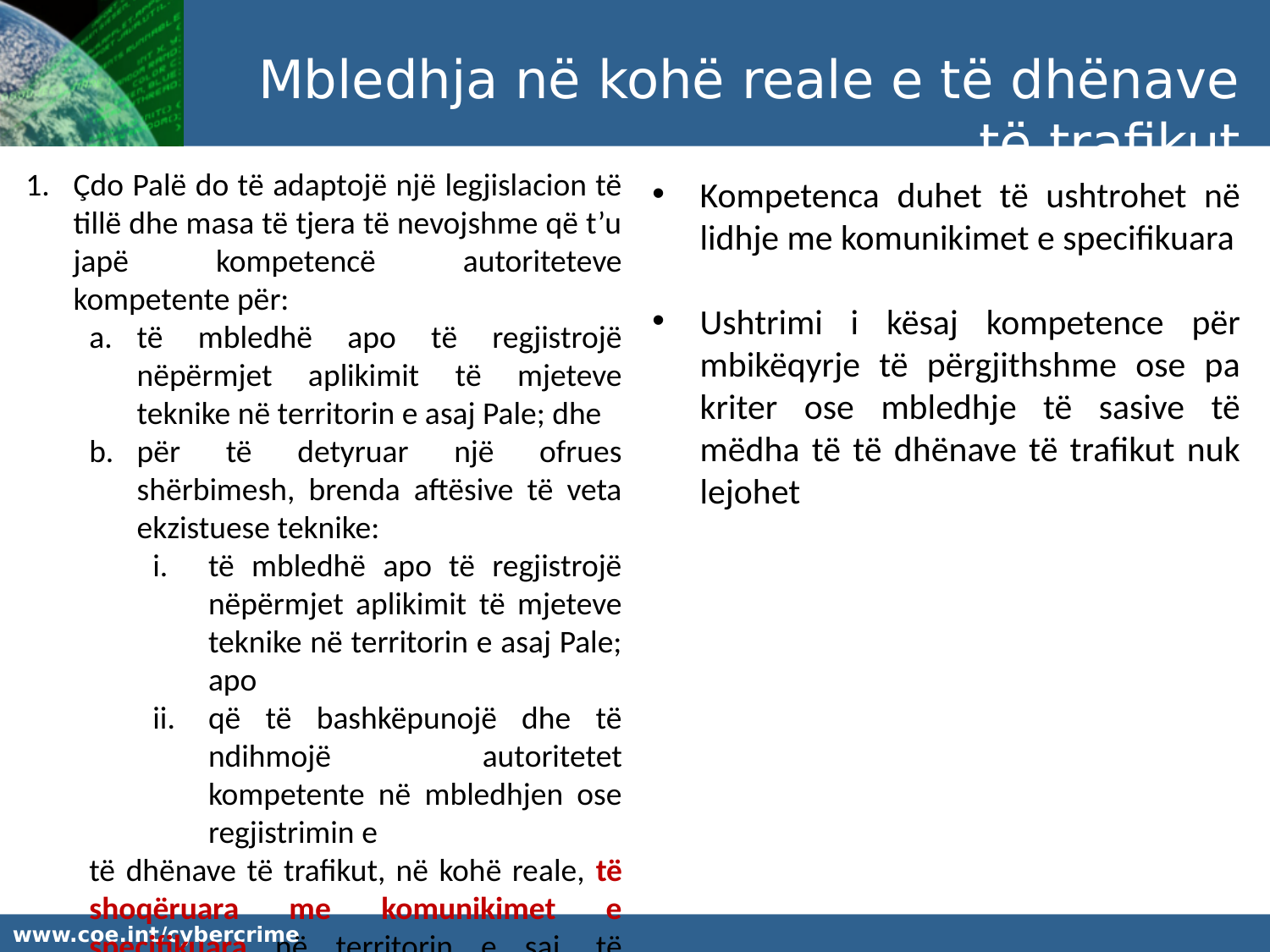

Mbledhja në kohë reale e të dhënave të trafikut
Çdo Palë do të adaptojë një legjislacion të tillë dhe masa të tjera të nevojshme që t’u japë kompetencë autoriteteve kompetente për:
të mbledhë apo të regjistrojë nëpërmjet aplikimit të mjeteve teknike në territorin e asaj Pale; dhe
për të detyruar një ofrues shërbimesh, brenda aftësive të veta ekzistuese teknike:
të mbledhë apo të regjistrojë nëpërmjet aplikimit të mjeteve teknike në territorin e asaj Pale; apo
që të bashkëpunojë dhe të ndihmojë autoritetet kompetente në mbledhjen ose regjistrimin e
të dhënave të trafikut, në kohë reale, të shoqëruara me komunikimet e specifikuara në territorin e saj, të transmetuara nëpërmjet një sistemi kompjuterik.
Kompetenca duhet të ushtrohet në lidhje me komunikimet e specifikuara

Ushtrimi i kësaj kompetence për mbikëqyrje të përgjithshme ose pa kriter ose mbledhje të sasive të mëdha të të dhënave të trafikut nuk lejohet
www.coe.int/cybercrime
www.coe.int/cybercrime						                        - 26 -